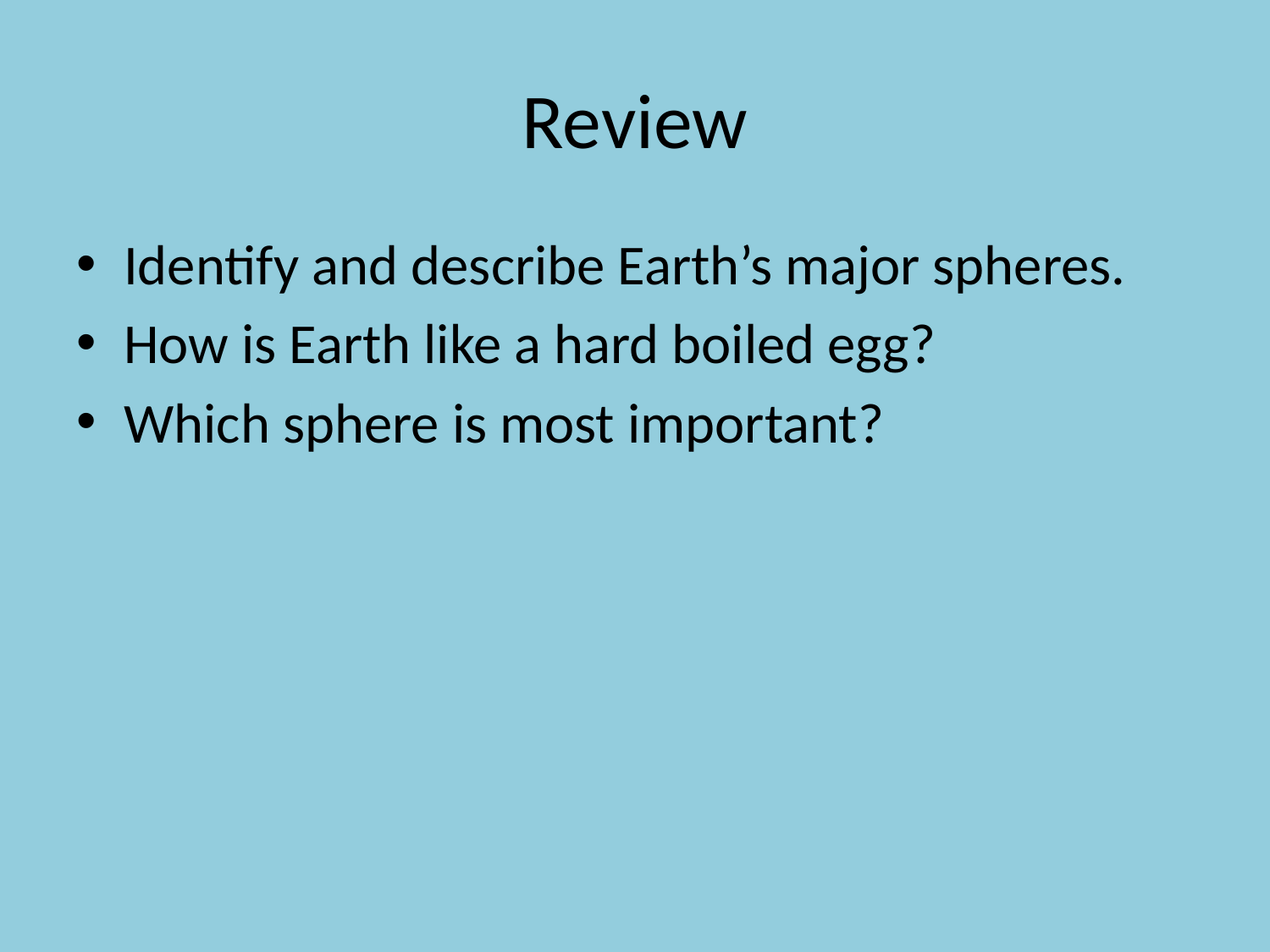

# Review
Identify and describe Earth’s major spheres.
How is Earth like a hard boiled egg?
Which sphere is most important?